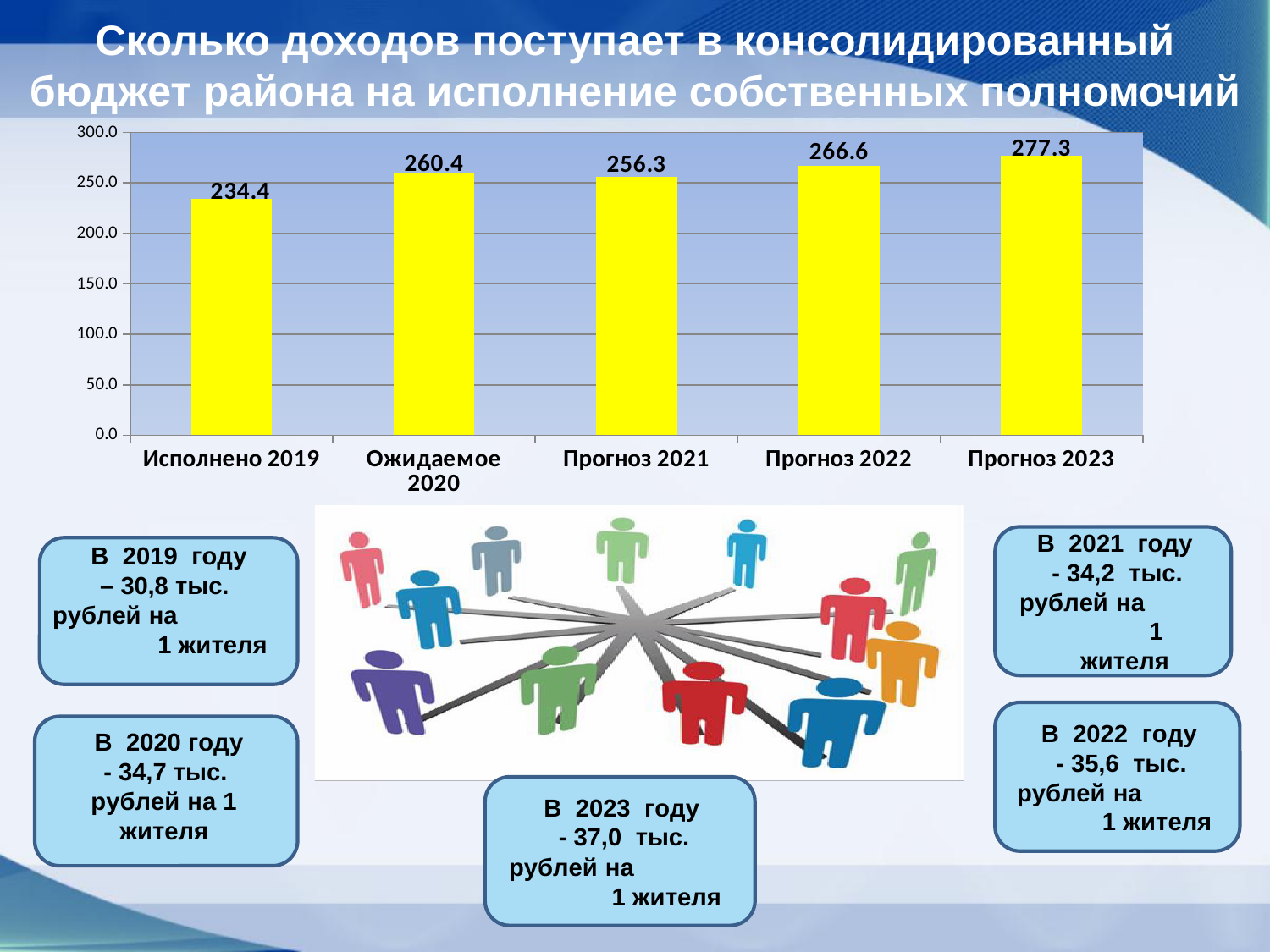

Сколько доходов поступает в консолидированный бюджет района на исполнение собственных полномочий

### Chart

| Category |  |
|---|---|
| Исполнено 2019 | 234.4 |
| Ожидаемое 2020 | 260.4 |
| Прогноз 2021 | 256.3 |
| Прогноз 2022 | 266.6 |
| Прогноз 2023 | 277.3 |
В  2021  году
- 34,2  тыс.
рублей на                   1 жителя

 В  2019  году
– 30,8 тыс.
рублей на                         1 жителя

В  2022  году
- 35,6  тыс.
рублей на                    1 жителя

 В  2020 году
- 34,7 тыс.
рублей на 1 жителя
В  2023  году
- 37,0  тыс.
рублей на                         1 жителя